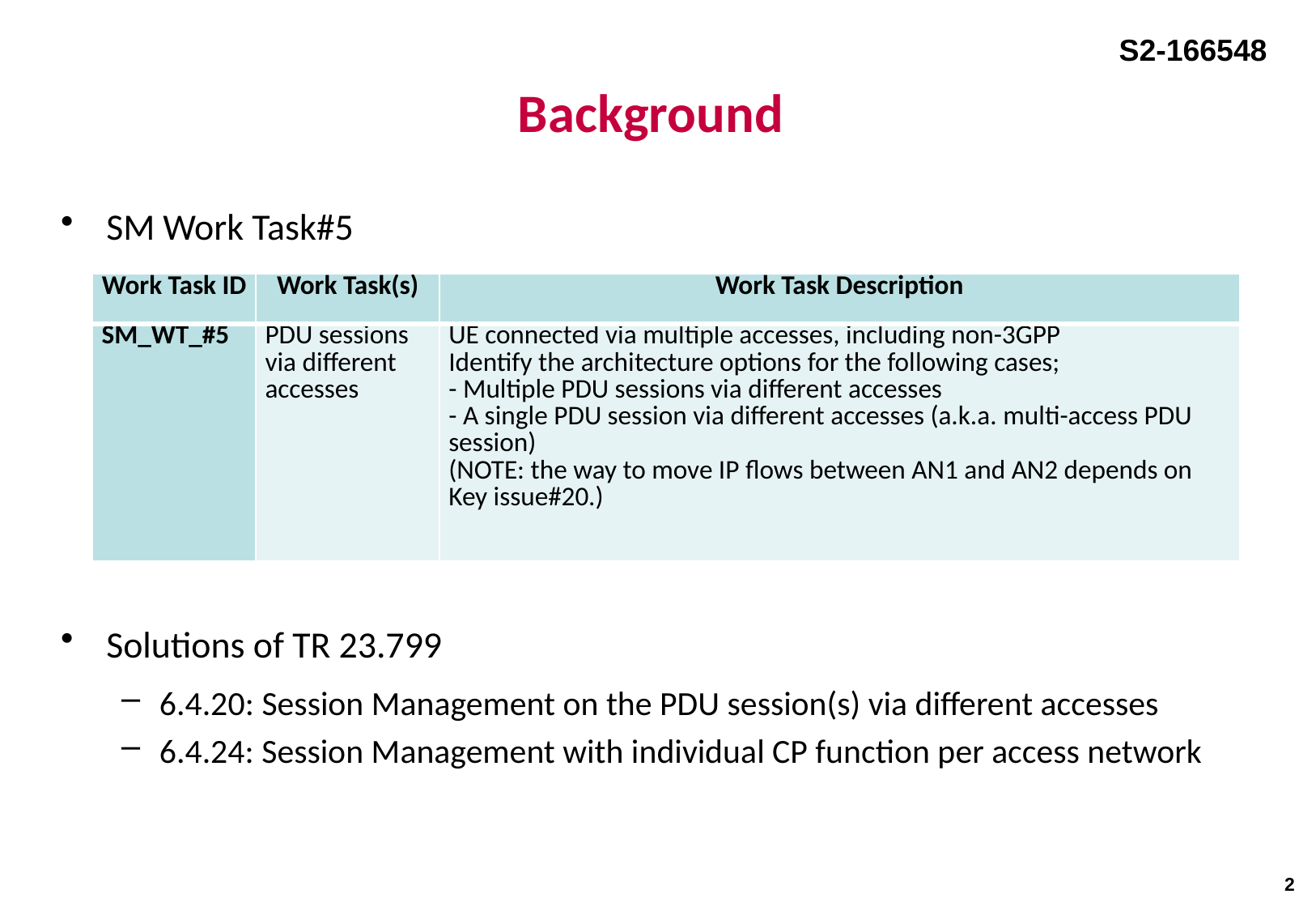

S2-166548
Background
SM Work Task#5

Solutions of TR 23.799
6.4.20: Session Management on the PDU session(s) via different accesses
6.4.24: Session Management with individual CP function per access network

| Work Task ID | Work Task(s) | Work Task Description |
| --- | --- | --- |
| SM\_WT\_#5 | PDU sessions via different accesses | UE connected via multiple accesses, including non-3GPP Identify the architecture options for the following cases; - Multiple PDU sessions via different accesses - A single PDU session via different accesses (a.k.a. multi-access PDU session) (NOTE: the way to move IP flows between AN1 and AN2 depends on Key issue#20.) |

2